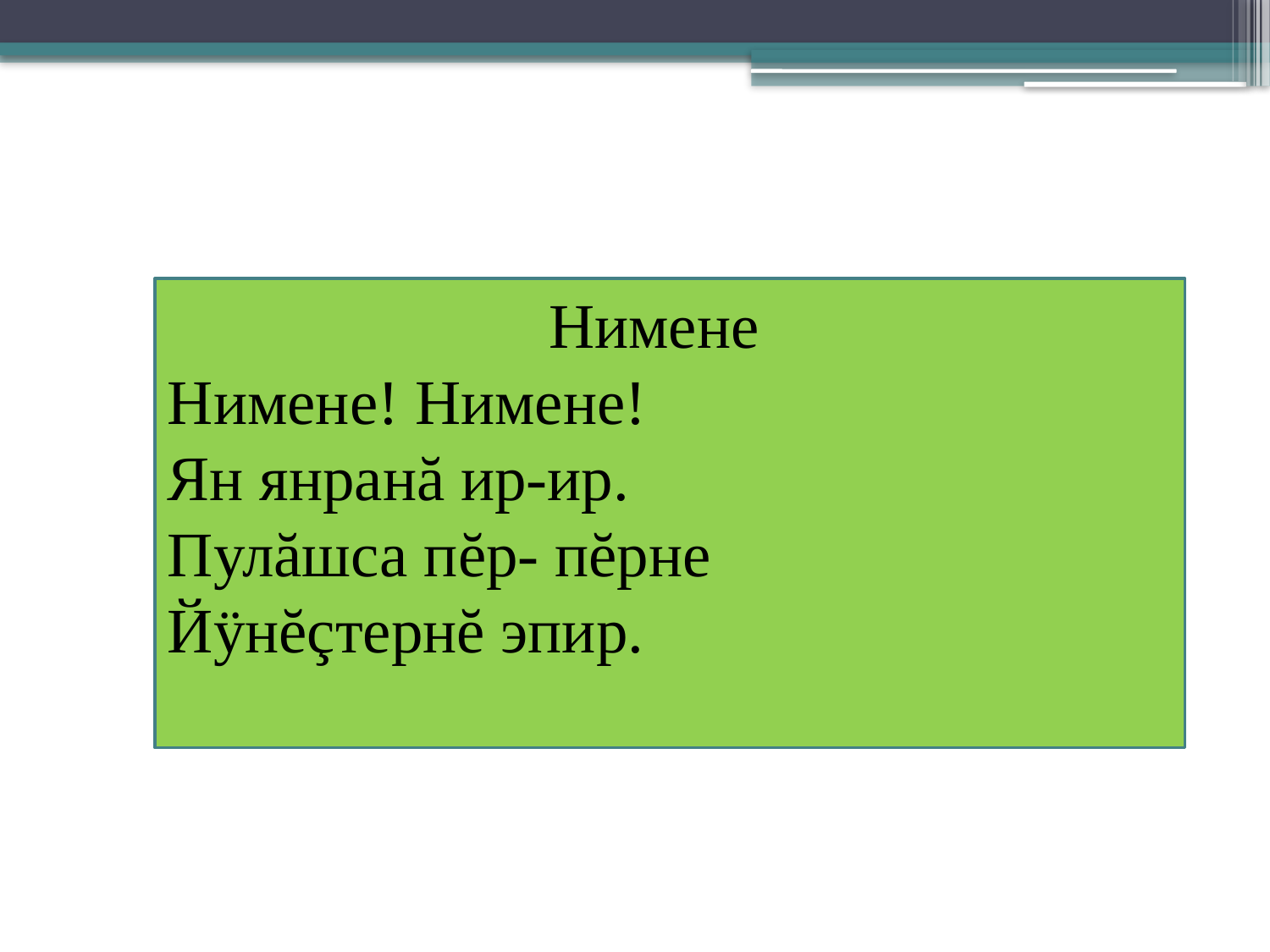

Нимене
Нимене! Нимене!
Ян янранă ир-ир.
Пулăшса пĕр- пĕрне
Йÿнĕçтернĕ эпир.